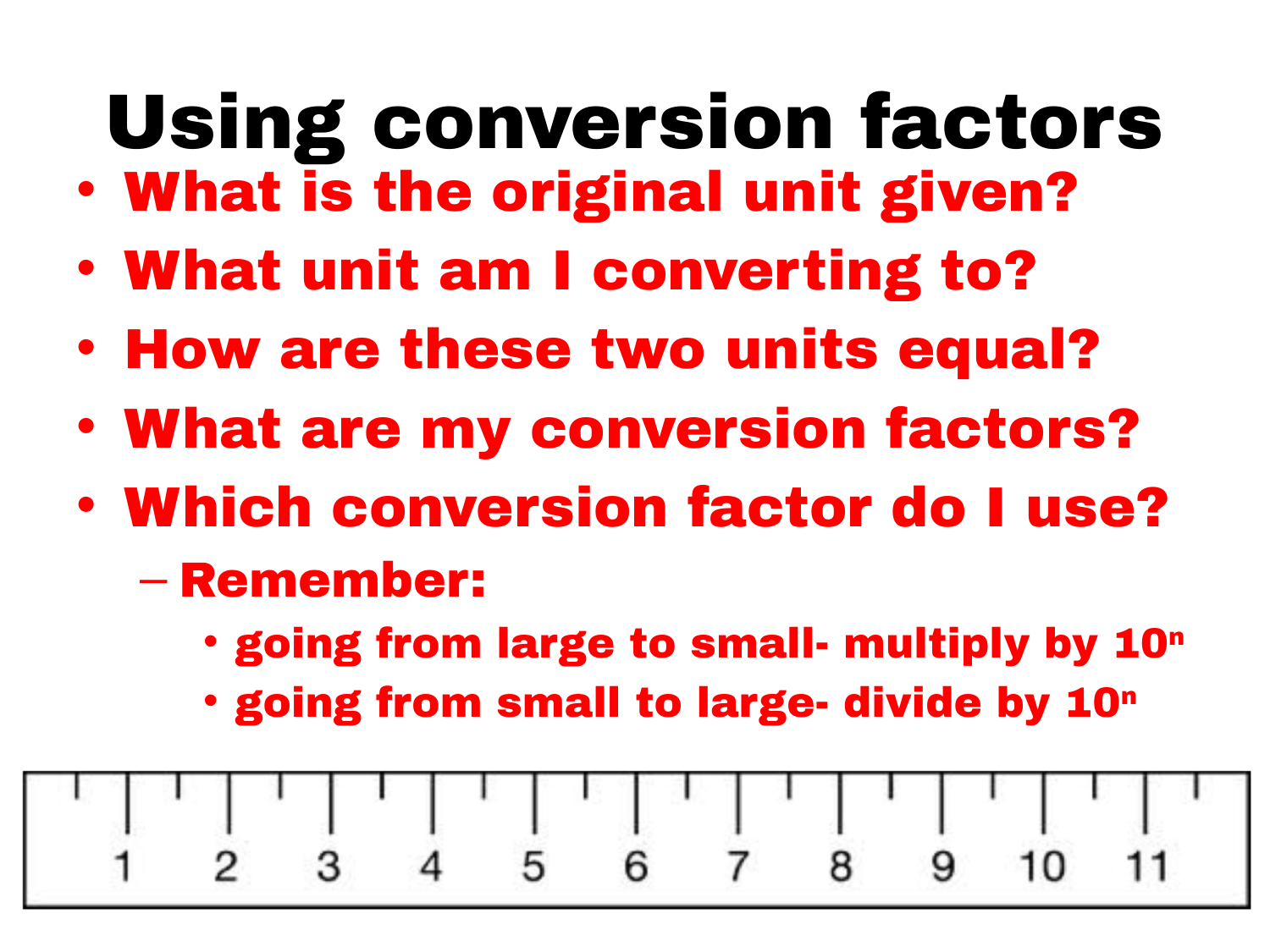

# Using conversion factors
What is the original unit given?
What unit am I converting to?
How are these two units equal?
What are my conversion factors?
Which conversion factor do I use?
Remember:
going from large to small- multiply by 10n
going from small to large- divide by 10n